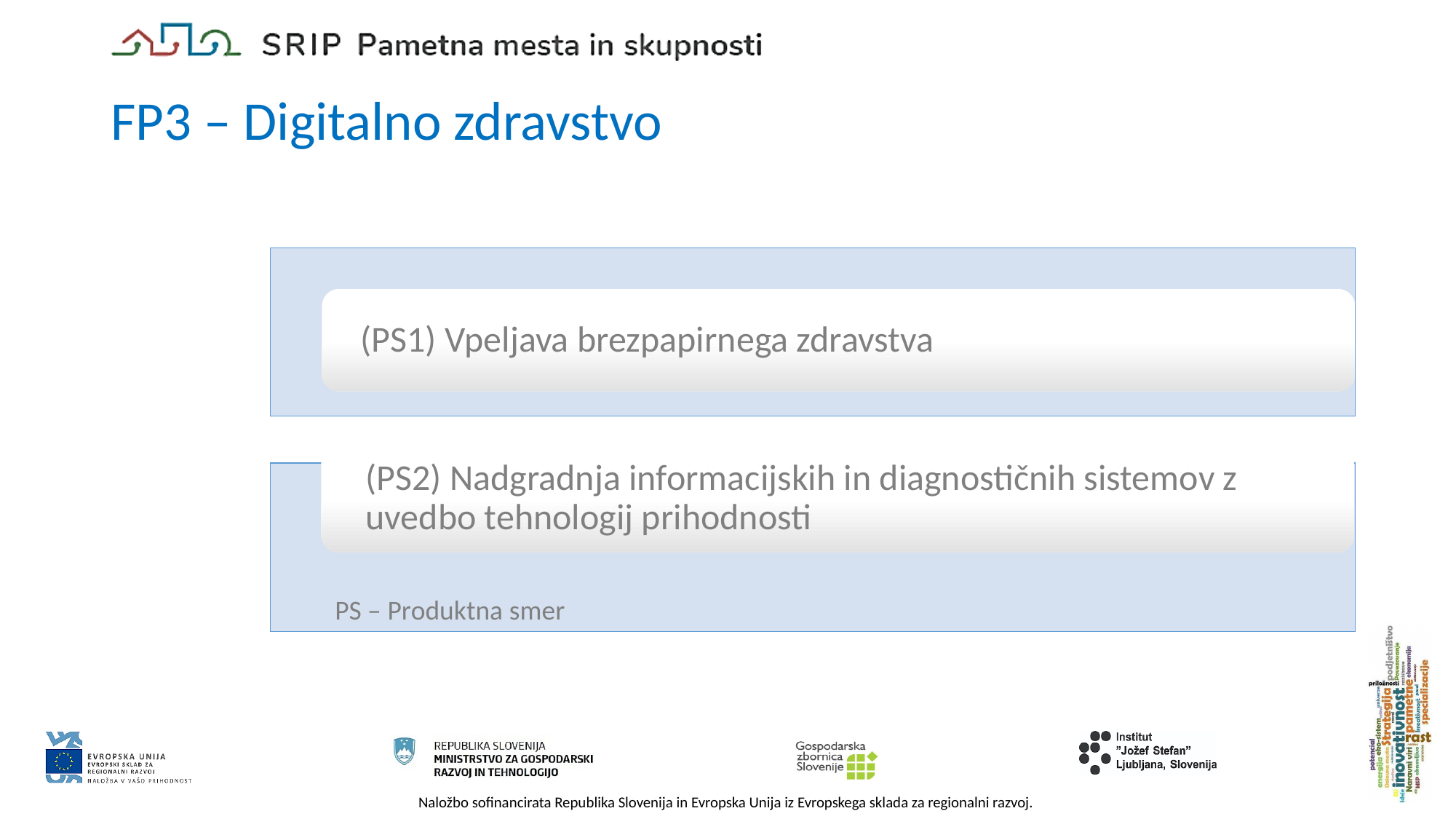

# FP3 – Digitalno zdravstvo
(PS1) Vpeljava brezpapirnega zdravstva
(PS2) Nadgradnja informacijskih in diagnostičnih sistemov z uvedbo tehnologij prihodnosti
PS – Produktna smer